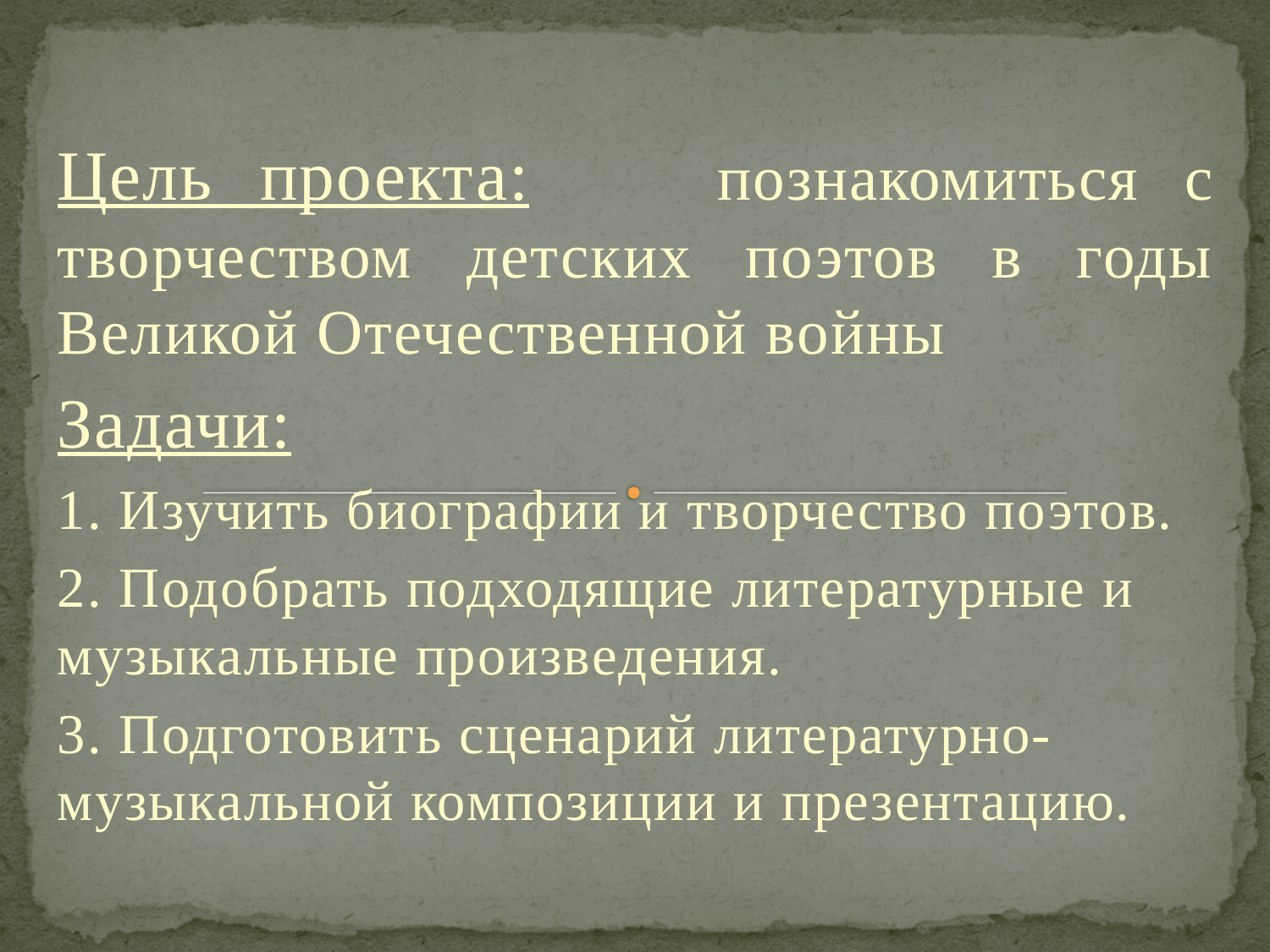

Цель проекта:    познакомиться с творчеством детских поэтов в годы Великой Отечественной войны
Задачи:
1. Изучить биографии и творчество поэтов.
2. Подобрать подходящие литературные и музыкальные произведения.
3. Подготовить сценарий литературно-музыкальной композиции и презентацию.